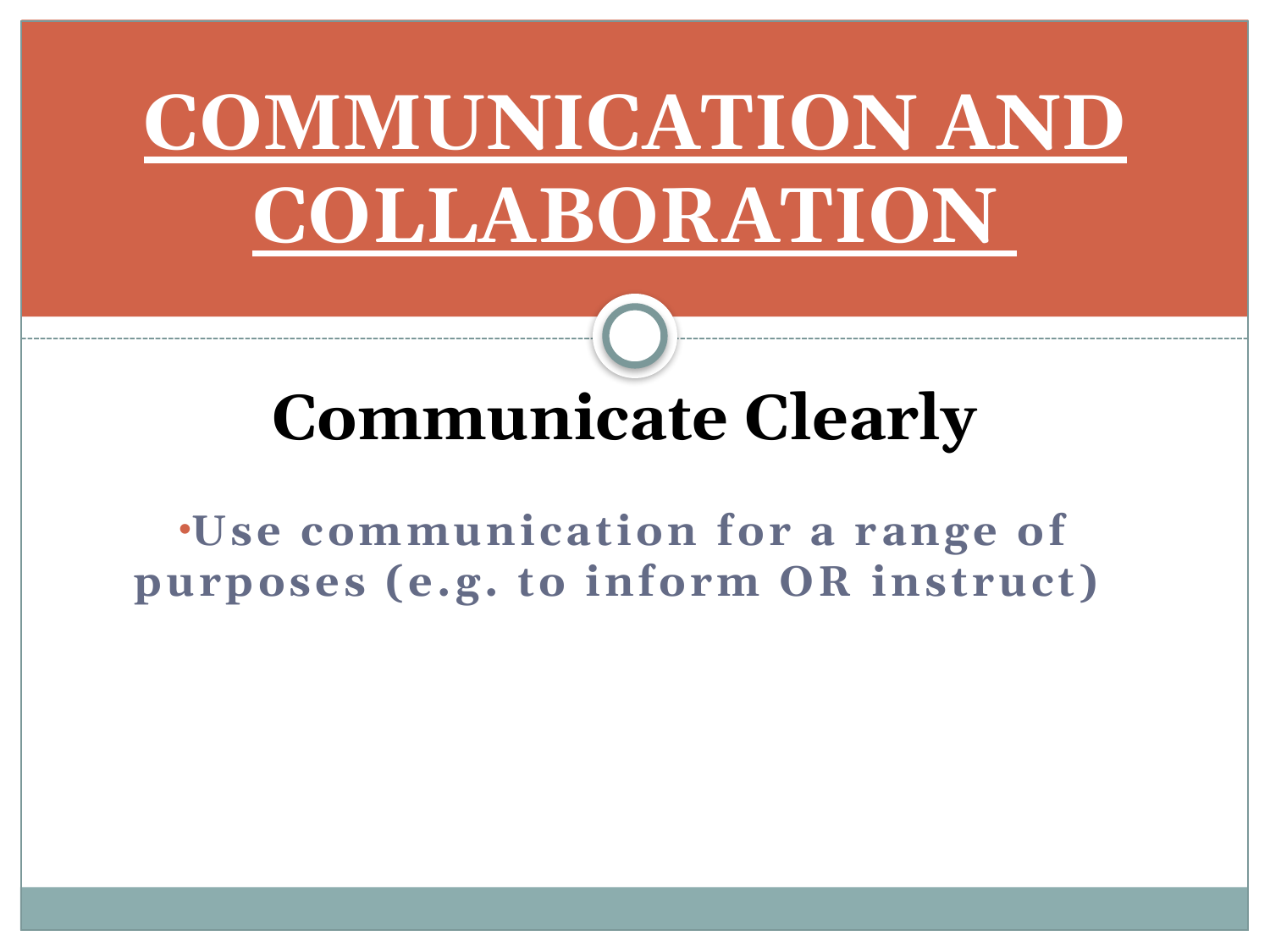

# COMMUNICATION AND COLLABORATION
Communicate Clearly
Use communication for a range of purposes (e.g. to inform OR instruct)